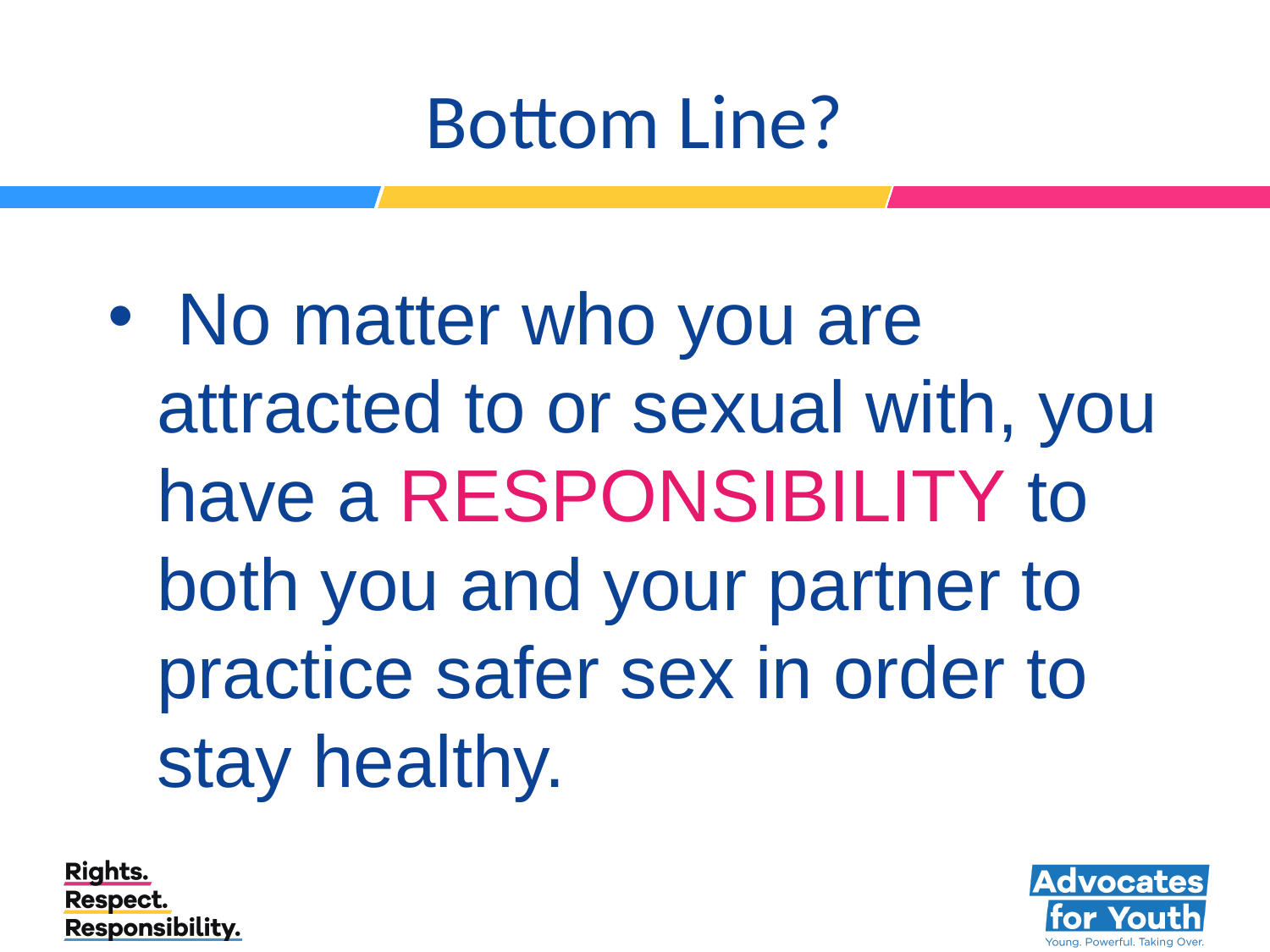

# Bottom Line?
 No matter who you are attracted to or sexual with, you have a RESPONSIBILITY to both you and your partner to practice safer sex in order to stay healthy.